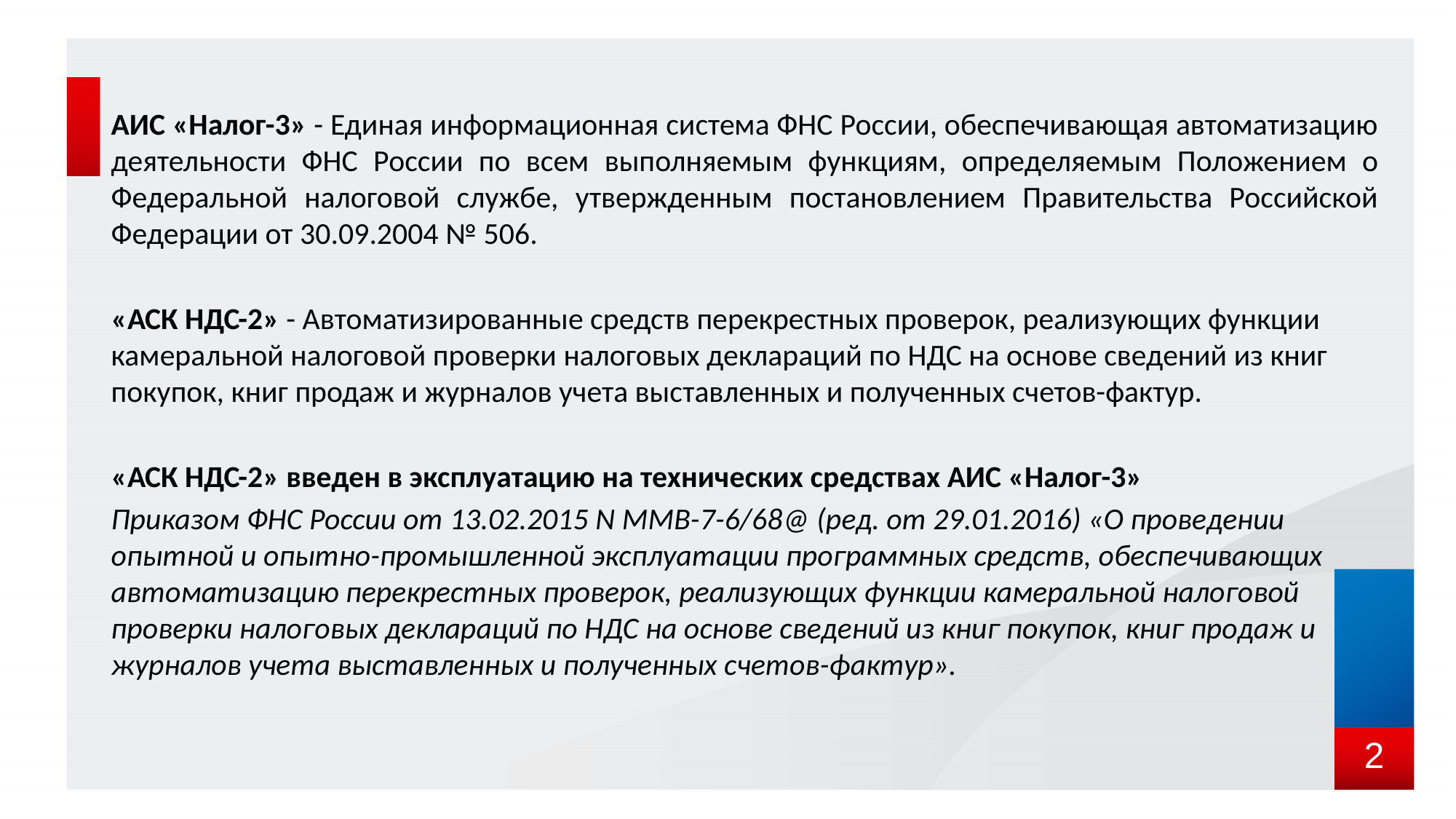

АИС «Налог-3» - Единая информационная система ФНС России, обеспечивающая автоматизацию деятельности ФНС России по всем выполняемым функциям, определяемым Положением о Федеральной налоговой службе, утвержденным постановлением Правительства Российской Федерации от 30.09.2004 № 506.

«АСК НДС-2» - Автоматизированные средств перекрестных проверок, реализующих функции камеральной налоговой проверки налоговых деклараций по НДС на основе сведений из книг покупок, книг продаж и журналов учета выставленных и полученных счетов-фактур.

«АСК НДС-2» введен в эксплуатацию на технических средствах АИС «Налог-3»
Приказом ФНС России от 13.02.2015 N ММВ-7-6/68@ (ред. от 29.01.2016) «О проведении опытной и опытно-промышленной эксплуатации программных средств, обеспечивающих автоматизацию перекрестных проверок, реализующих функции камеральной налоговой проверки налоговых деклараций по НДС на основе сведений из книг покупок, книг продаж и журналов учета выставленных и полученных счетов-фактур».
2